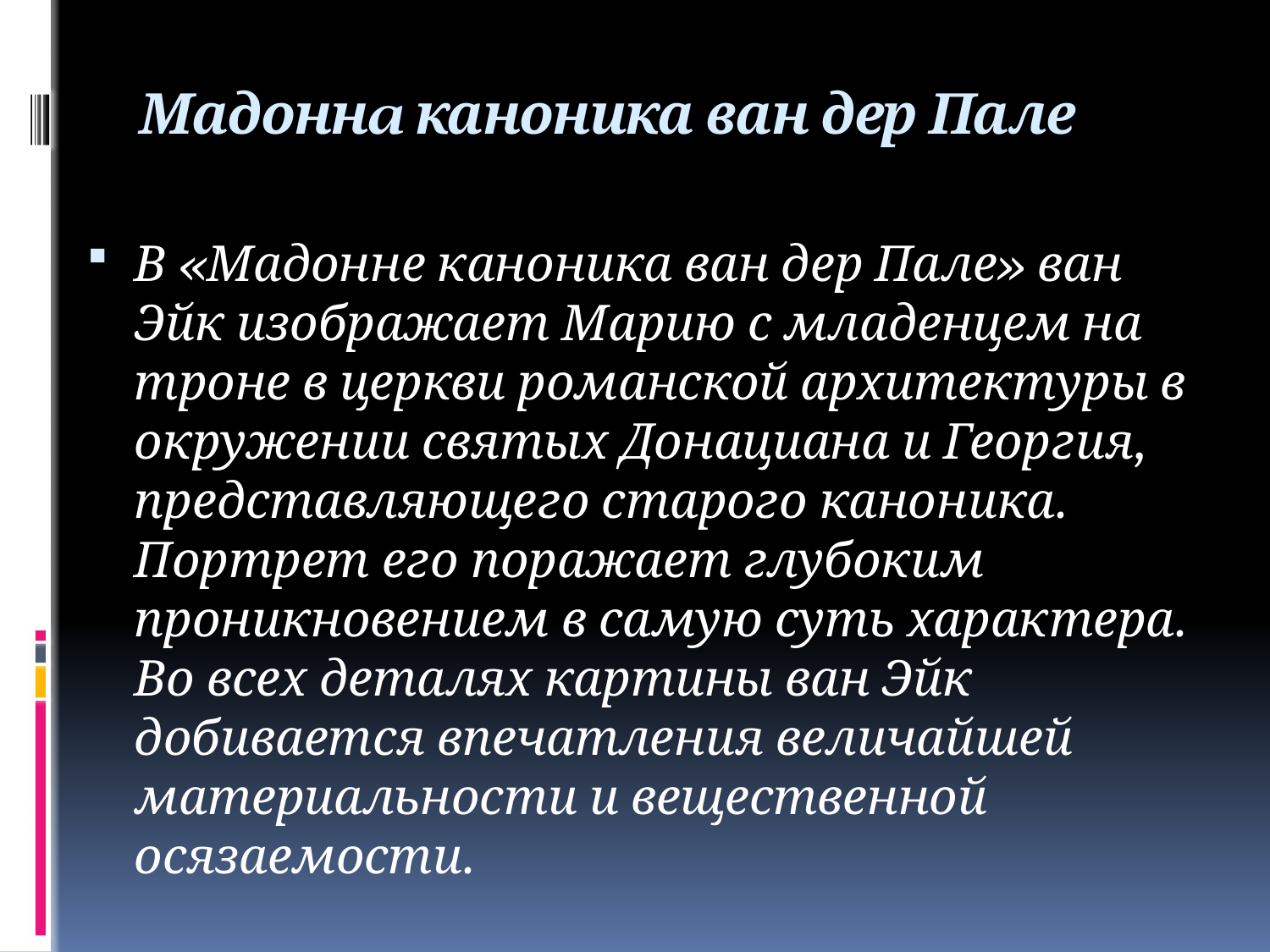

# Мадоннa каноника ван дер Пале
В «Мадонне каноника ван дер Пале» ван Эйк изображает Марию с младенцем на троне в церкви романской архитектуры в окружении святых Донациана и Георгия, представляющего старого каноника. Портрет его поражает глубоким проникновением в самую суть характера. Во всех деталях картины ван Эйк добивается впечатления величайшей материальности и вещественной осязаемости.